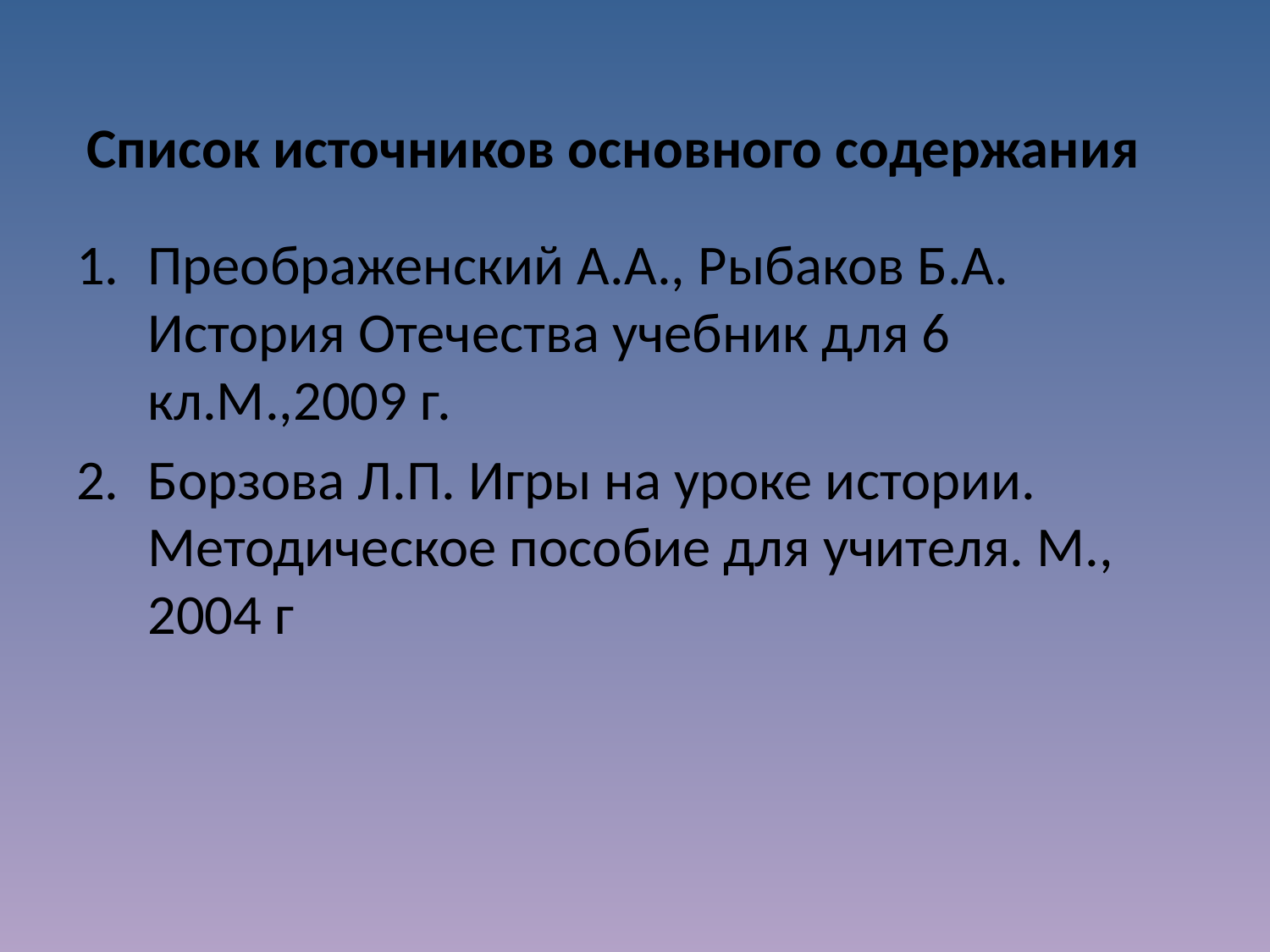

Список источников основного содержания
Преображенский А.А., Рыбаков Б.А. История Отечества учебник для 6 кл.М.,2009 г.
Борзова Л.П. Игры на уроке истории. Методическое пособие для учителя. М., 2004 г
#